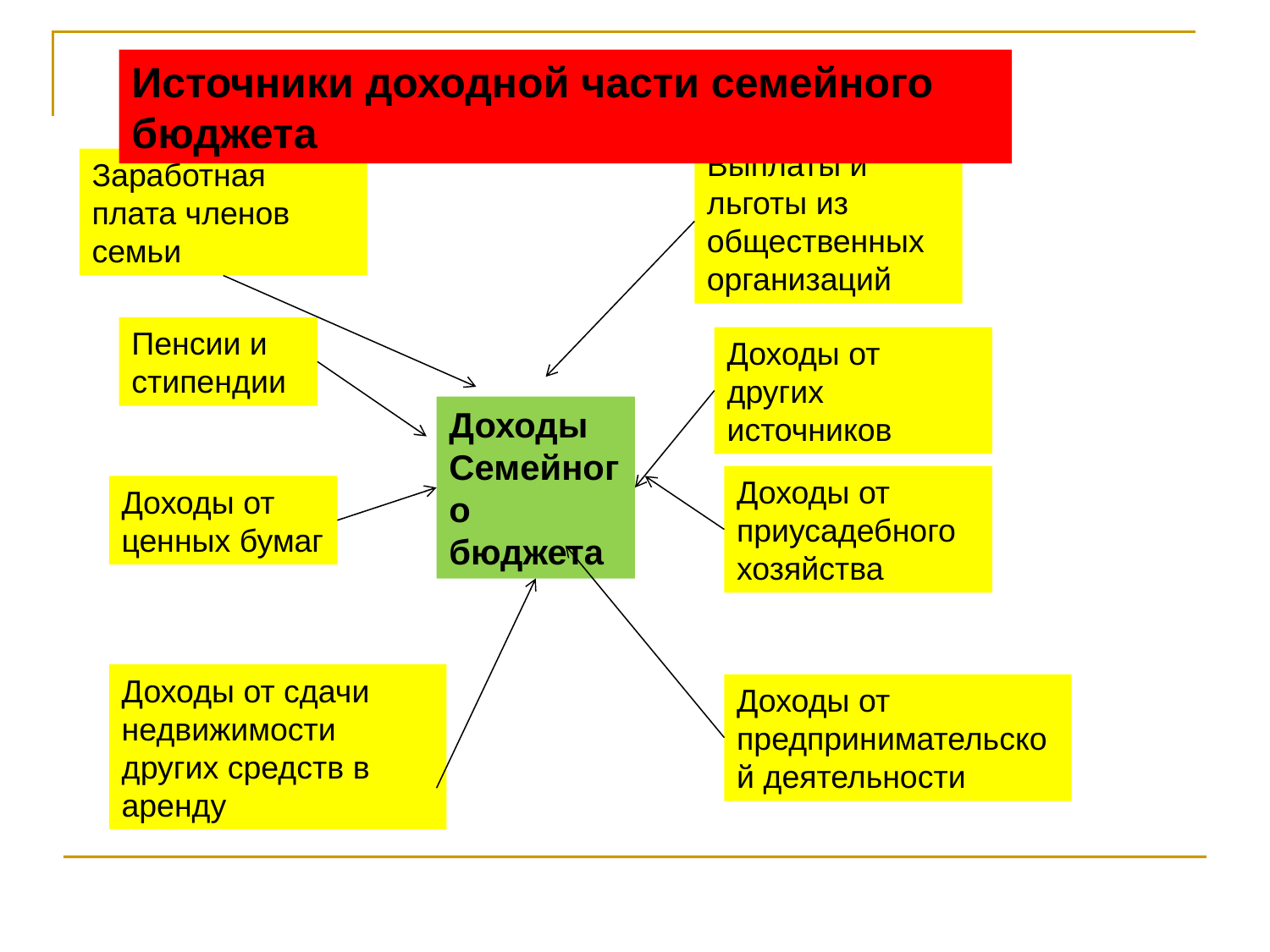

Источники доходной части семейного бюджета
Выплаты и льготы из общественных организаций
Заработная плата членов семьи
Пенсии и стипендии
Доходы от других источников
Доходы
Семейного бюджета
Доходы от приусадебного хозяйства
Доходы от ценных бумаг
Доходы от сдачи недвижимости других средств в аренду
Доходы от предпринимательской деятельности